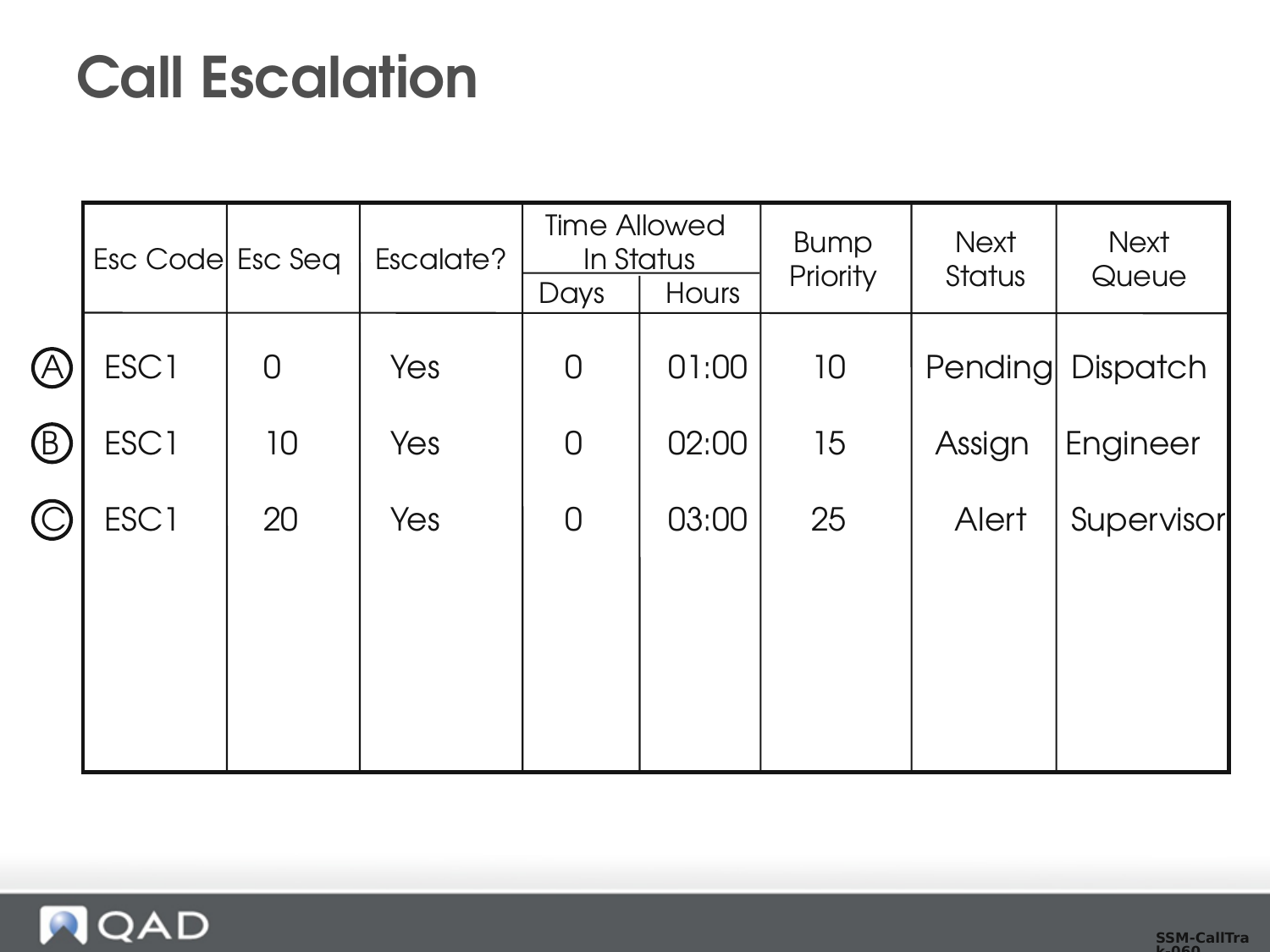

# Call Escalation
Time Allowed
In Status
Days	Hours

Bump
Priority
Next
Status
Next
Queue
Esc Code
Esc Seq
Escalate?

A	ESC1	0	Yes	0	01:00	10         Pending  Dispatch

B	ESC1	10	Yes	0	02:00	15          Assign    Engineer

C	ESC1	20	Yes	0	03:00	25	 Alert     Supervisor

SSM-CallTrak-060